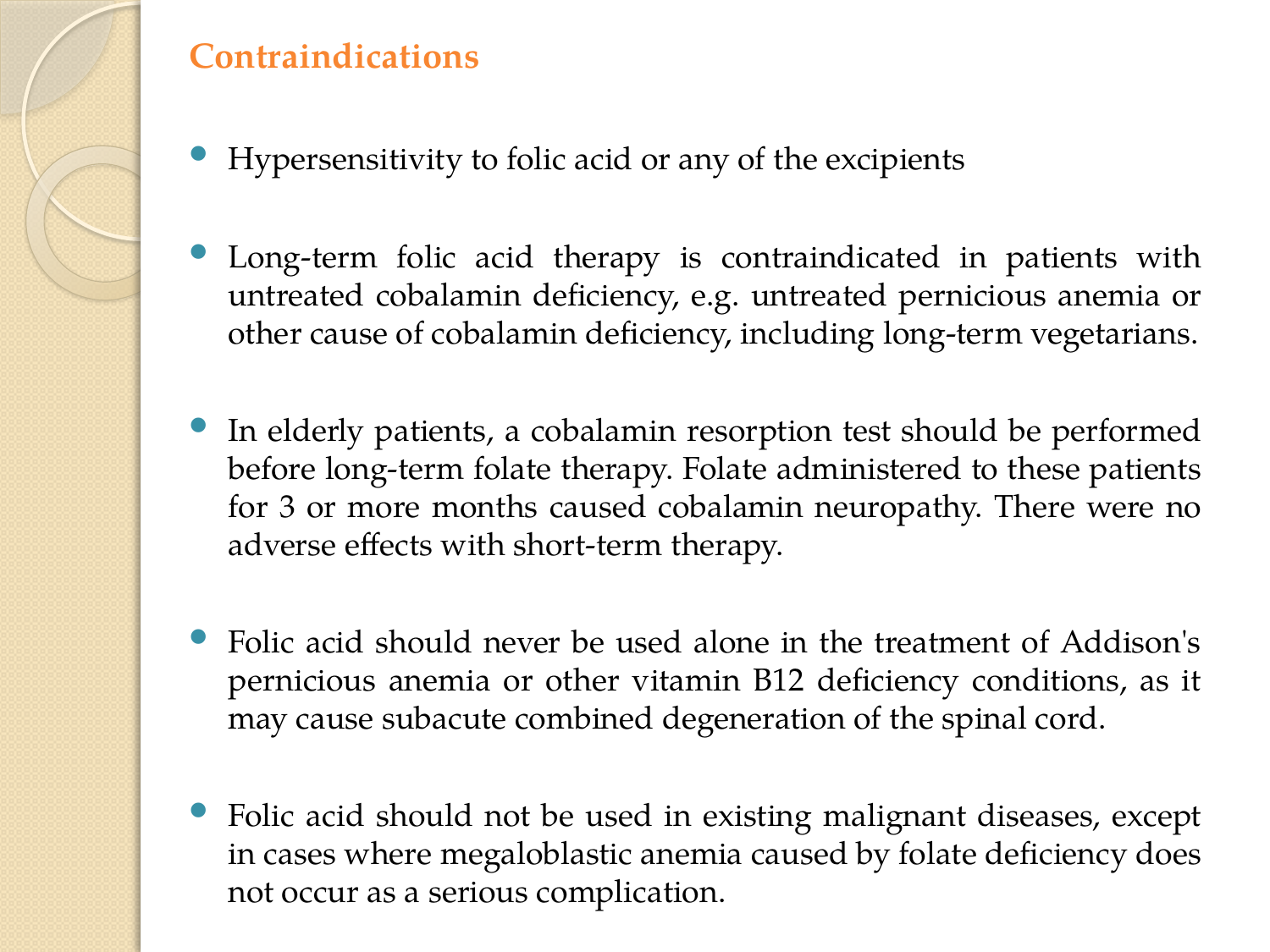

Contraindications

Hypersensitivity to folic acid or any of the excipients

Long-term folic acid therapy is contraindicated in patients with untreated cobalamin deficiency, e.g. untreated pernicious anemia or other cause of cobalamin deficiency, including long-term vegetarians.

In elderly patients, a cobalamin resorption test should be performed before long-term folate therapy. Folate administered to these patients for 3 or more months caused cobalamin neuropathy. There were no adverse effects with short-term therapy.

Folic acid should never be used alone in the treatment of Addison's pernicious anemia or other vitamin B12 deficiency conditions, as it may cause subacute combined degeneration of the spinal cord.

Folic acid should not be used in existing malignant diseases, except in cases where megaloblastic anemia caused by folate deficiency does not occur as a serious complication.